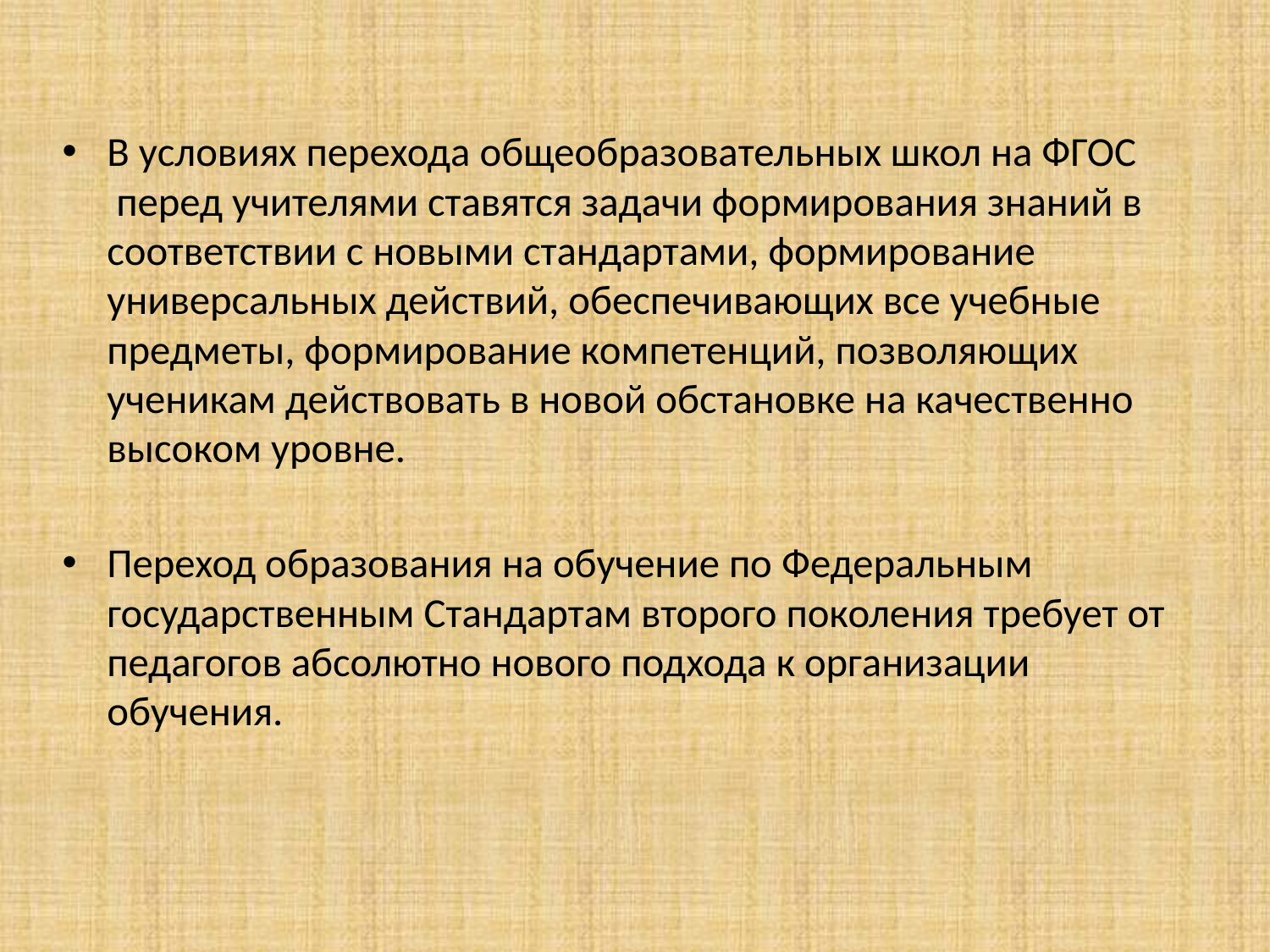

В условиях перехода общеобразовательных школ на ФГОС  перед учителями ставятся задачи формирования знаний в соответствии с новыми стандартами, формирование универсальных действий, обеспечивающих все учебные предметы, формирование компетенций, позволяющих ученикам действовать в новой обстановке на качественно высоком уровне.

Переход образования на обучение по Федеральным государственным Стандартам второго поколения требует от педагогов абсолютно нового подхода к организации обучения.